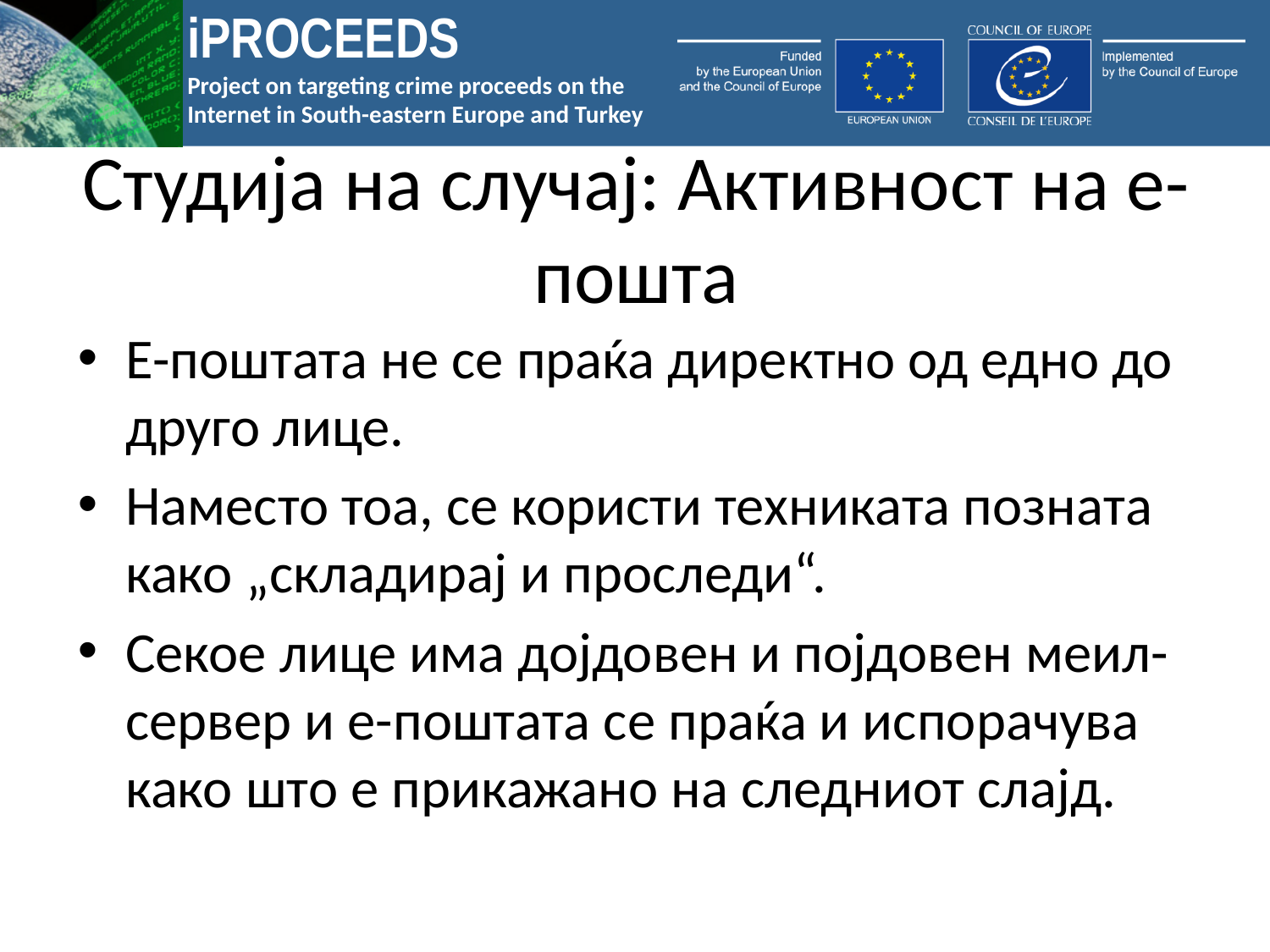

# Студија на случај: Активност на е-пошта
Е-поштата не се праќа директно од едно до друго лице.
Наместо тоа, се користи техниката позната како „складирај и проследи“.
Секое лице има дојдовен и појдовен меил-сервер и е-поштата се праќа и испорачува како што е прикажано на следниот слајд.